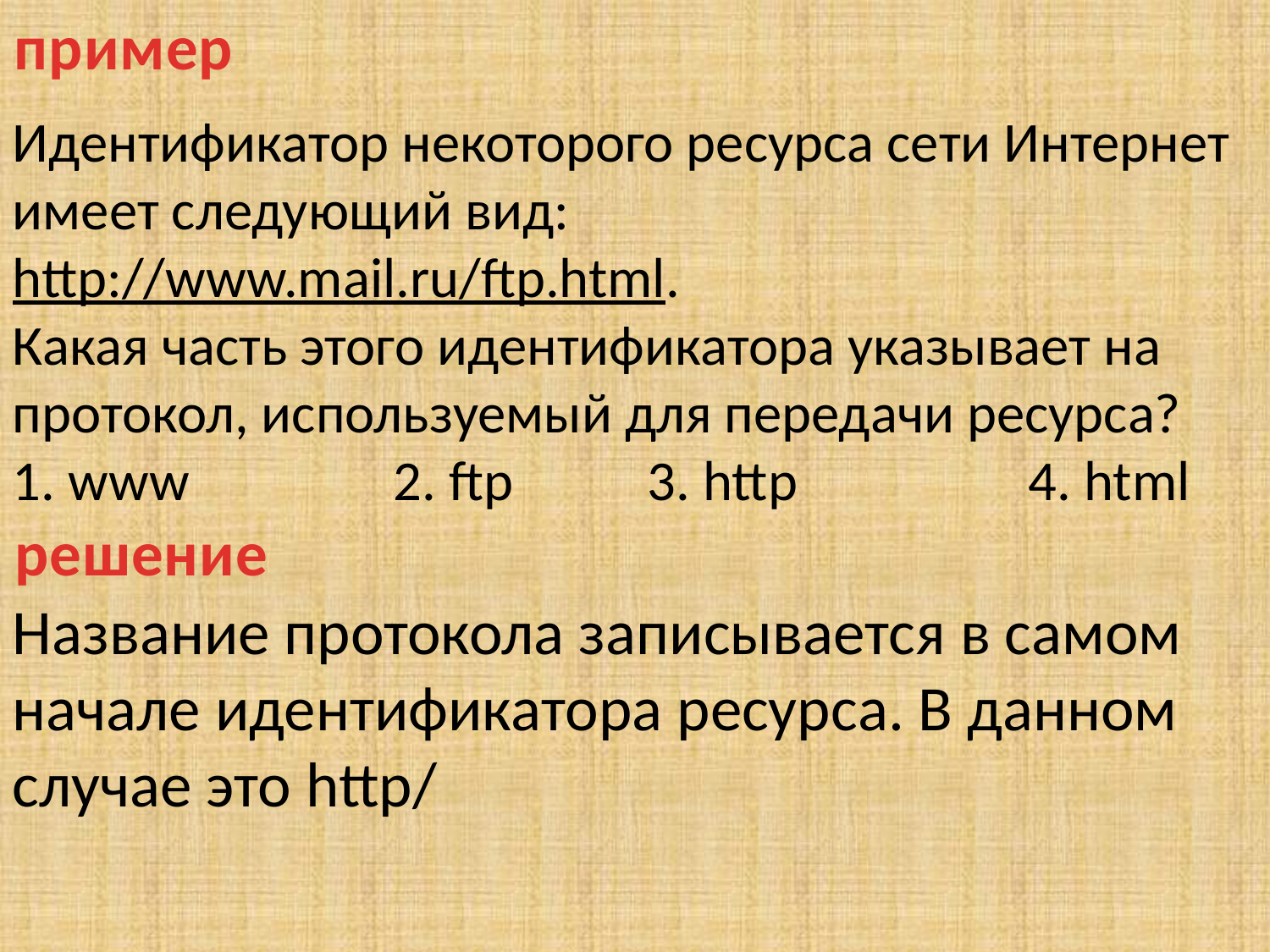

пример
Идентификатор некоторого ресурса сети Интернет имеет следующий вид:
http://www.mail.ru/ftp.html.
Какая часть этого идентификатора указывает на протокол, используемый для передачи ресурса?
1. www		2. ftp		3. http		4. html
решение
Название протокола записывается в самом начале идентификатора ресурса. В данном случае это http/